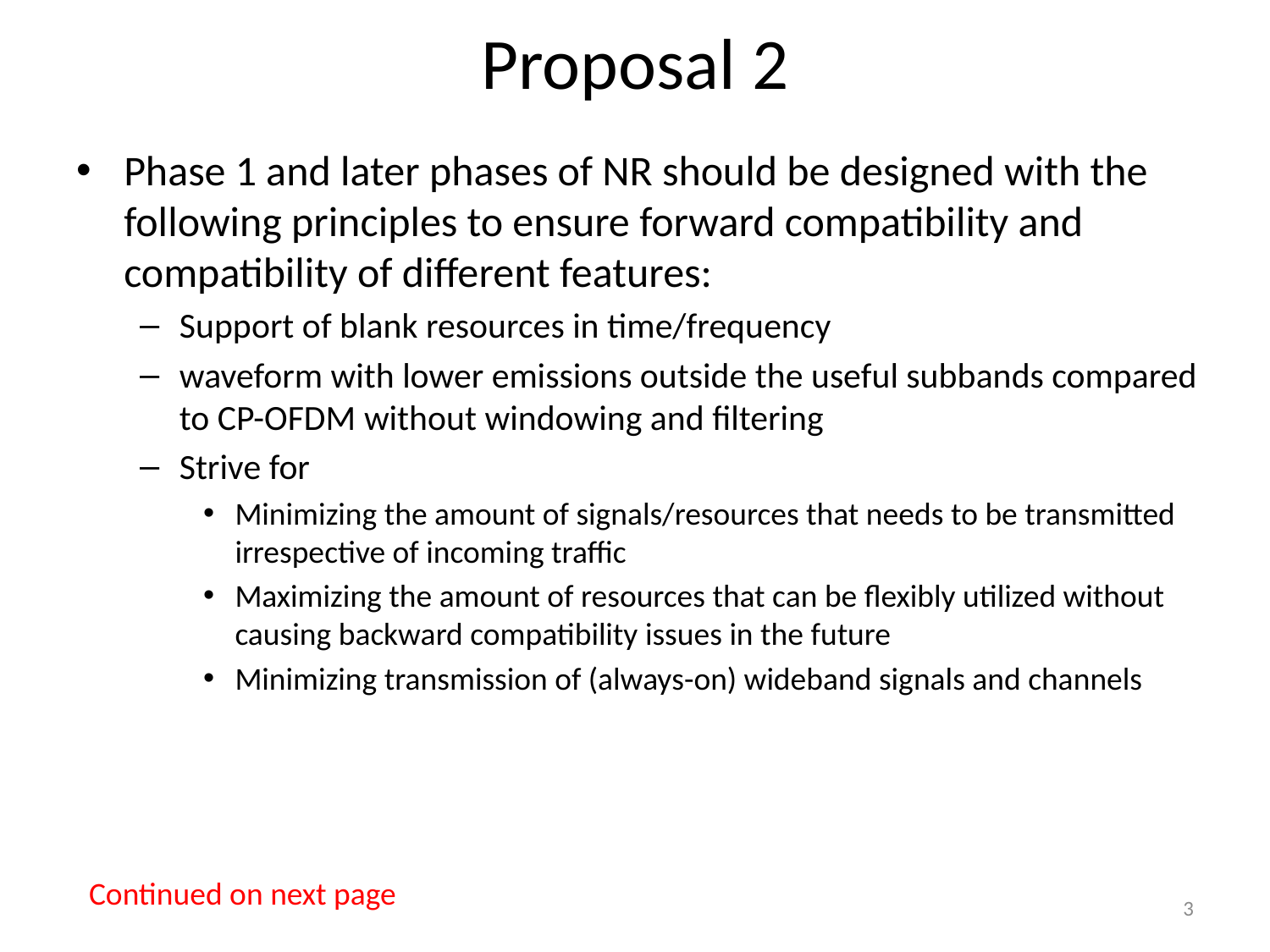

# Proposal 2
Phase 1 and later phases of NR should be designed with the following principles to ensure forward compatibility and compatibility of different features:
Support of blank resources in time/frequency
waveform with lower emissions outside the useful subbands compared to CP-OFDM without windowing and filtering
Strive for
Minimizing the amount of signals/resources that needs to be transmitted irrespective of incoming traffic
Maximizing the amount of resources that can be flexibly utilized without causing backward compatibility issues in the future
Minimizing transmission of (always-on) wideband signals and channels
Continued on next page
3